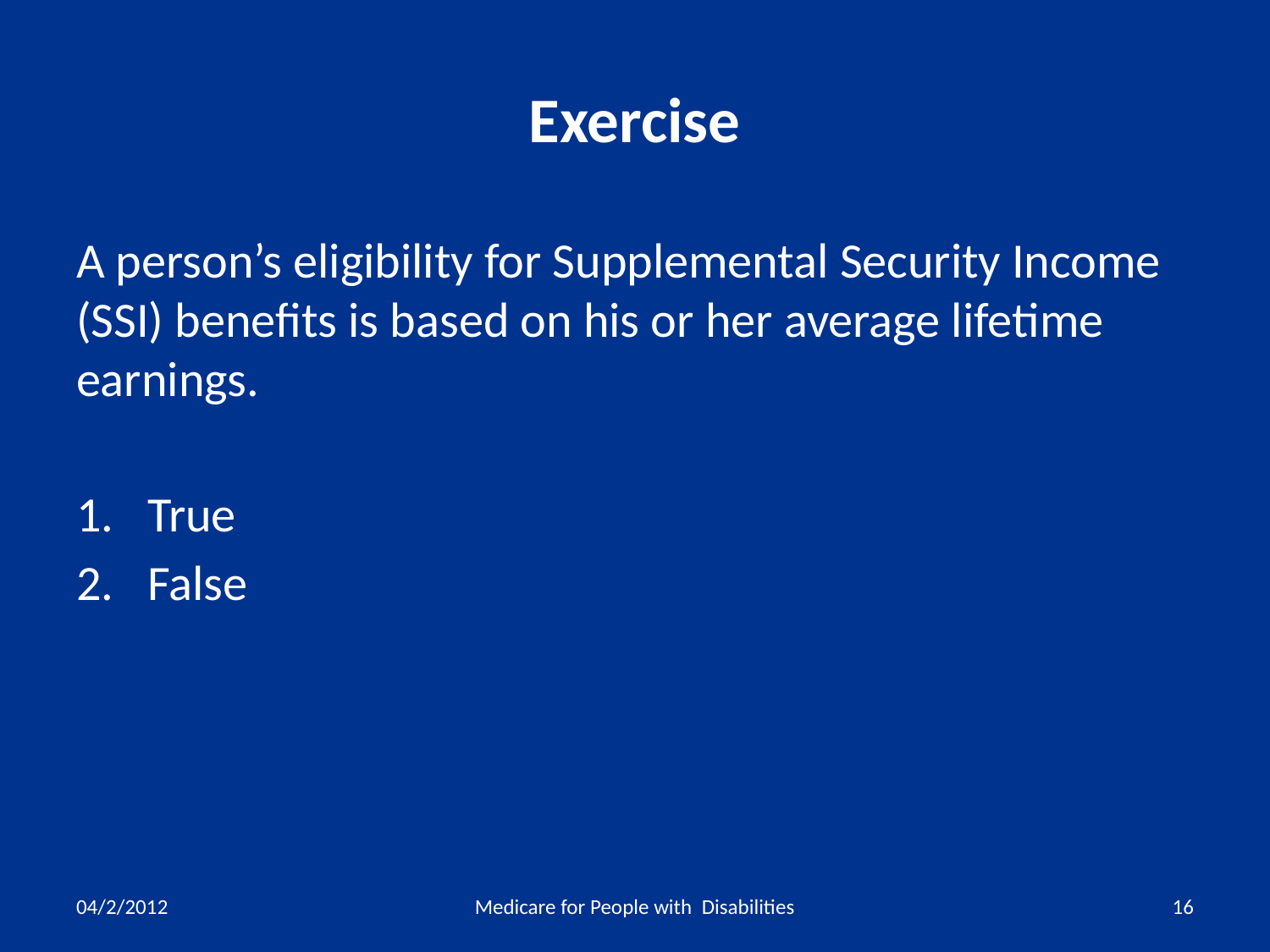

# Exercise
A person’s eligibility for Supplemental Security Income (SSI) benefits is based on his or her average lifetime earnings.

True
False
04/2/2012
Medicare for People with  Disabilities
16